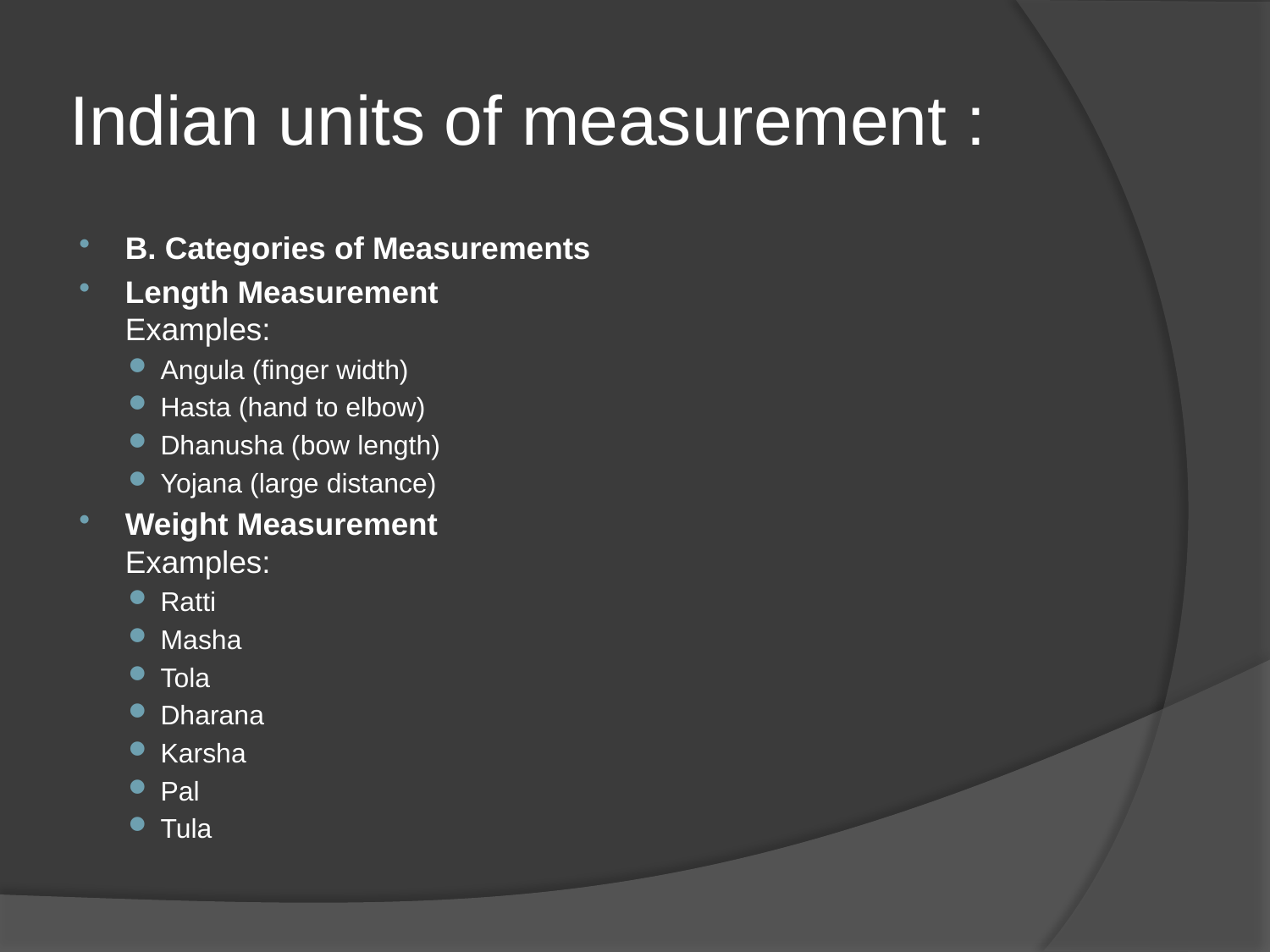

# Indian units of measurement :
B. Categories of Measurements
Length Measurement
Examples:
Angula (finger width)
Hasta (hand to elbow)
Dhanusha (bow length)
Yojana (large distance)
Weight Measurement
Examples:
Ratti
Masha
Tola
Dharana
Karsha
Pal
Tula